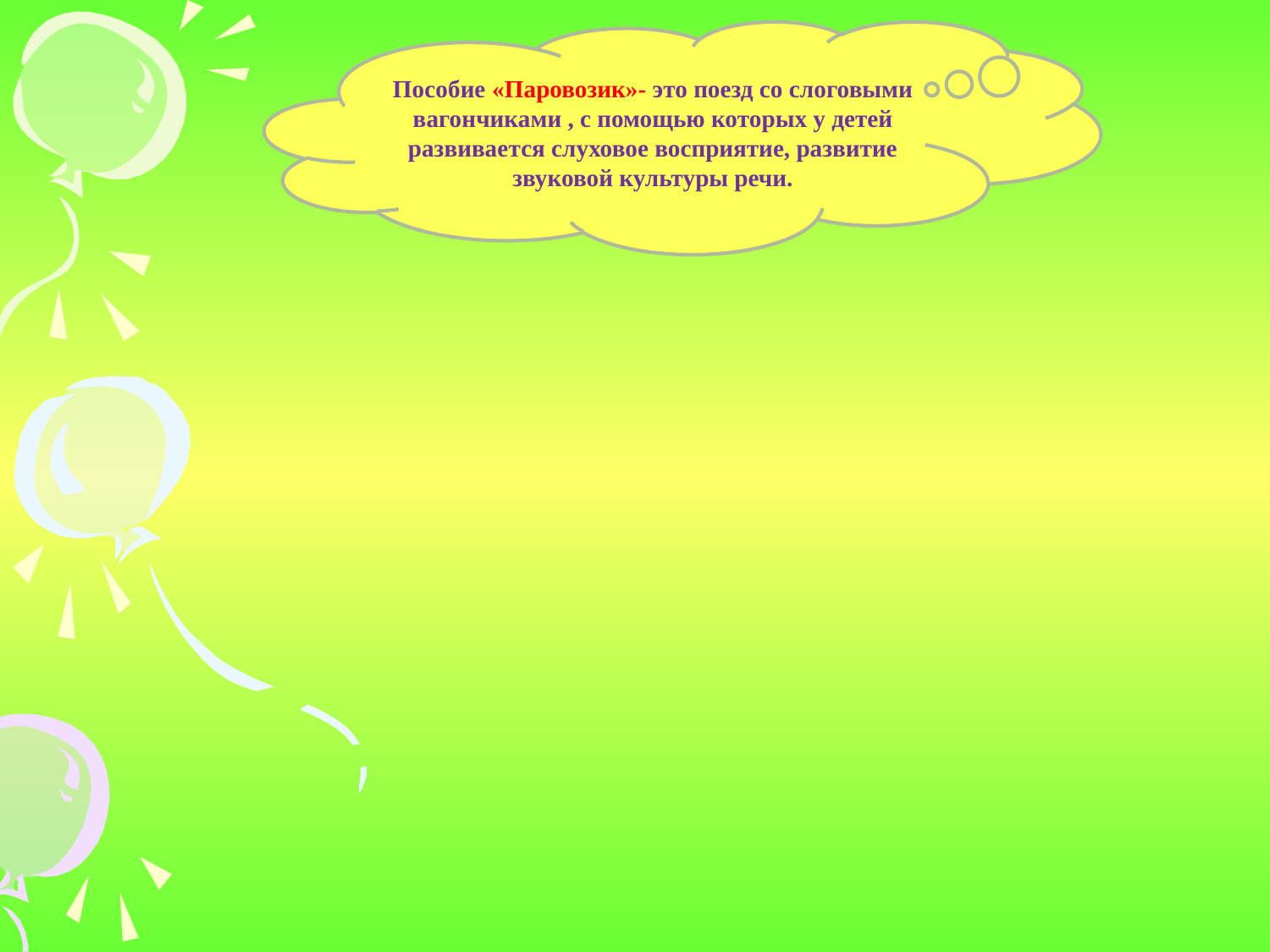

Пособие «Паровозик»- это поезд со слоговыми вагончиками , с помощью которых у детей развивается слуховое восприятие, развитие звуковой культуры речи.